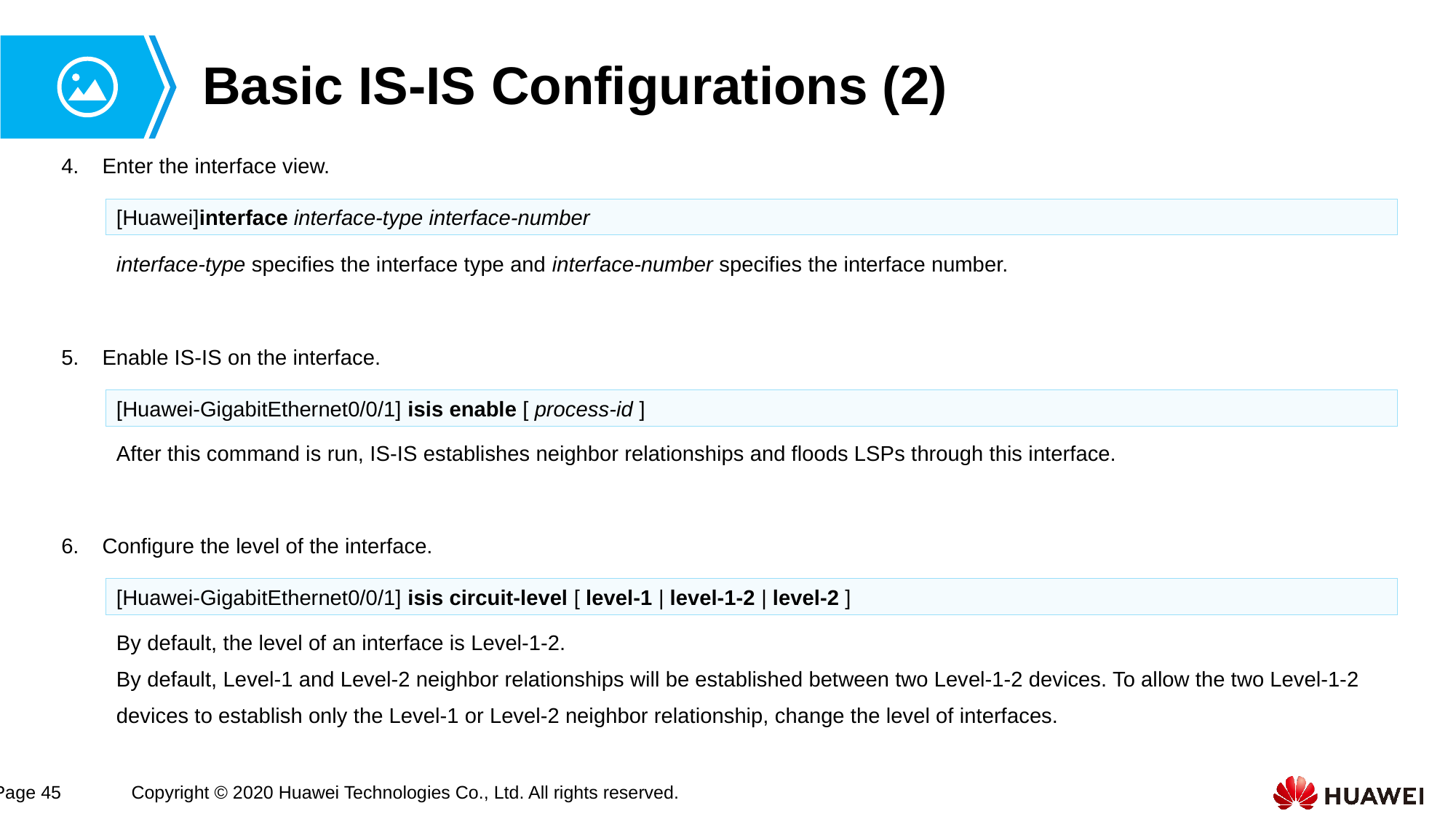

# Basic IS-IS Configurations (2)
Enter the interface view.
[Huawei]interface interface-type interface-number
interface-type specifies the interface type and interface-number specifies the interface number.
Enable IS-IS on the interface.
[Huawei-GigabitEthernet0/0/1] isis enable [ process-id ]
After this command is run, IS-IS establishes neighbor relationships and floods LSPs through this interface.
Configure the level of the interface.
[Huawei-GigabitEthernet0/0/1] isis circuit-level [ level-1 | level-1-2 | level-2 ]
By default, the level of an interface is Level-1-2.
By default, Level-1 and Level-2 neighbor relationships will be established between two Level-1-2 devices. To allow the two Level-1-2 devices to establish only the Level-1 or Level-2 neighbor relationship, change the level of interfaces.